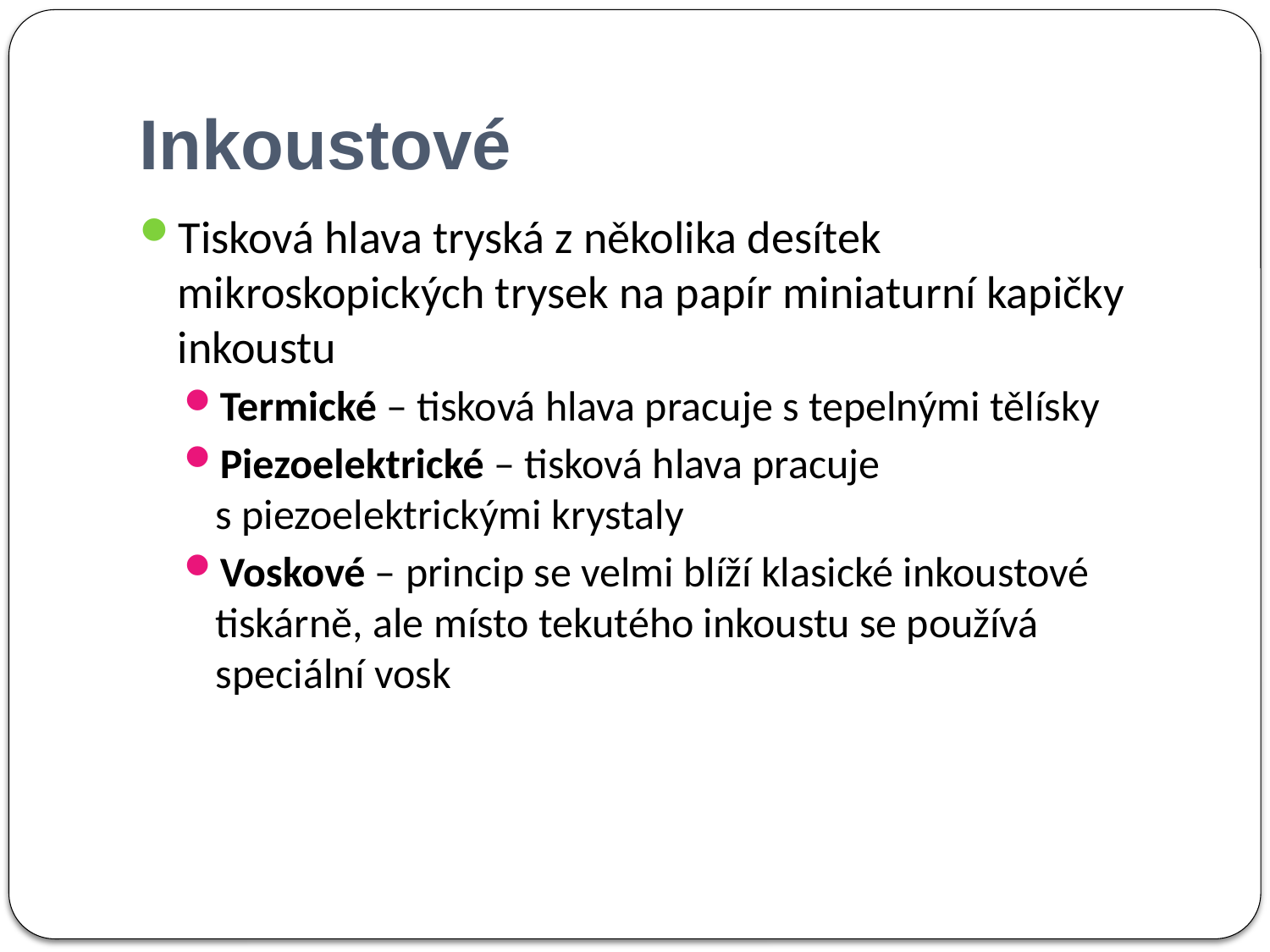

# Inkoustové
Tisková hlava tryská z několika desítek mikroskopických trysek na papír miniaturní kapičky inkoustu
Termické – tisková hlava pracuje s tepelnými tělísky
Piezoelektrické – tisková hlava pracuje s piezoelektrickými krystaly
Voskové – princip se velmi blíží klasické inkoustové tiskárně, ale místo tekutého inkoustu se používá speciální vosk